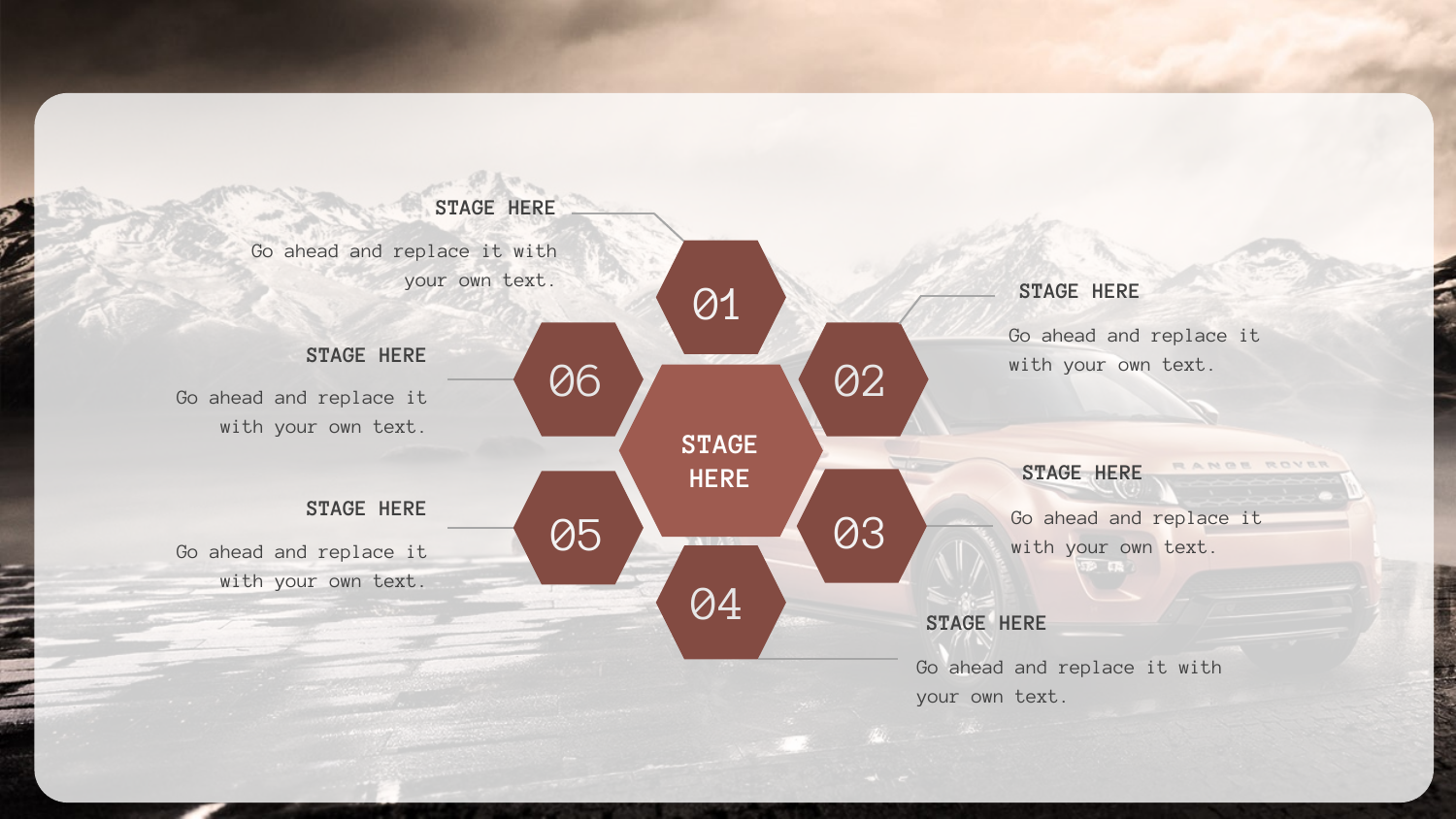

#

STAGE HERE
Go ahead and replace it with your own text.

01
STAGE HERE
Go ahead and replace it with your own text.

06

02
STAGE HERE

STAGE HERE
Go ahead and replace it with your own text.
STAGE HERE

03

05
STAGE HERE
Go ahead and replace it with your own text.
Go ahead and replace it with your own text.

04
STAGE HERE
Go ahead and replace it with your own text.